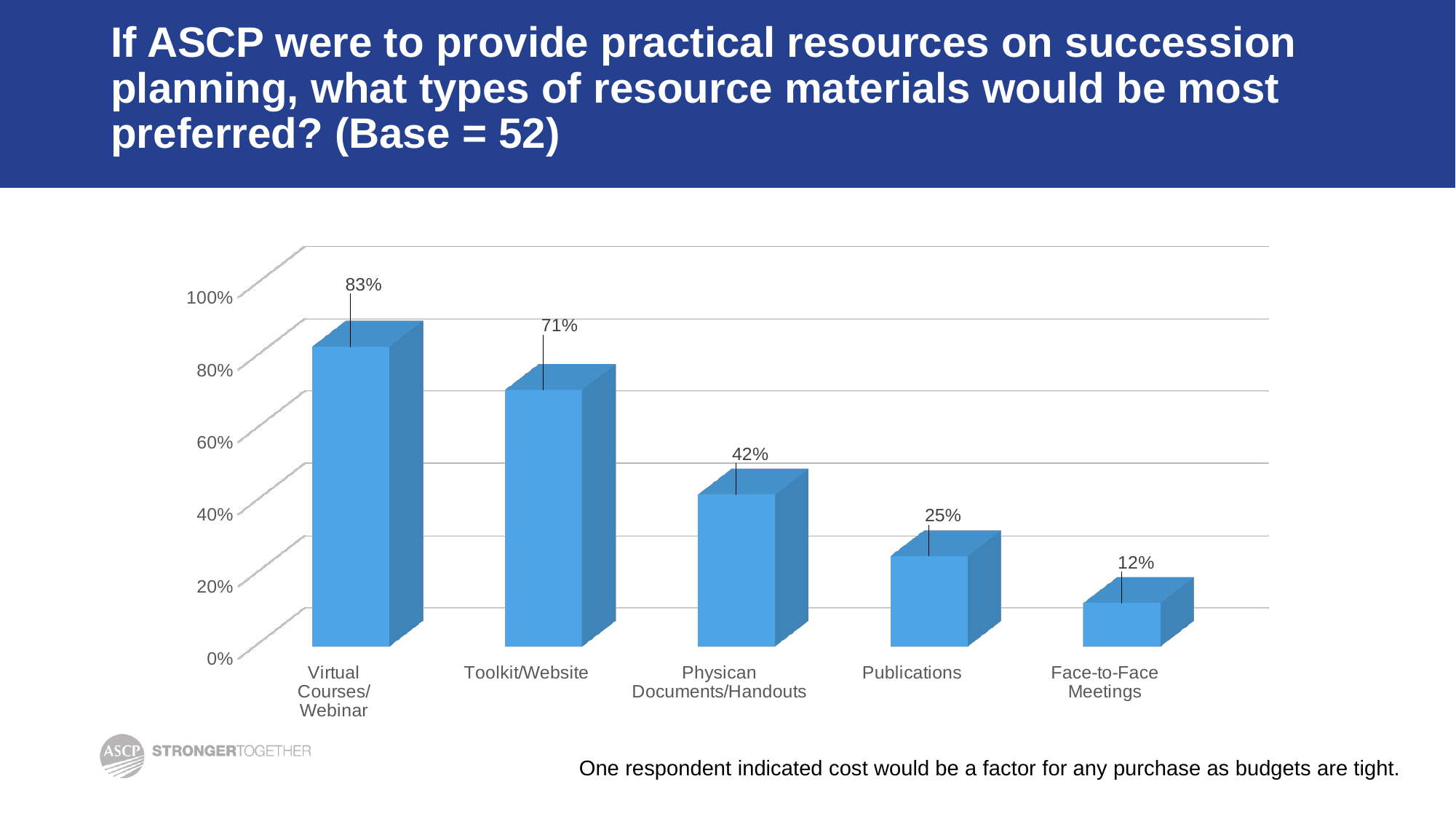

# If ASCP were to provide practical resources on succession planning, what types of resource materials would be most preferred? (Base = 52)

[unsupported chart]

One respondent indicated cost would be a factor for any purchase as budgets are tight.